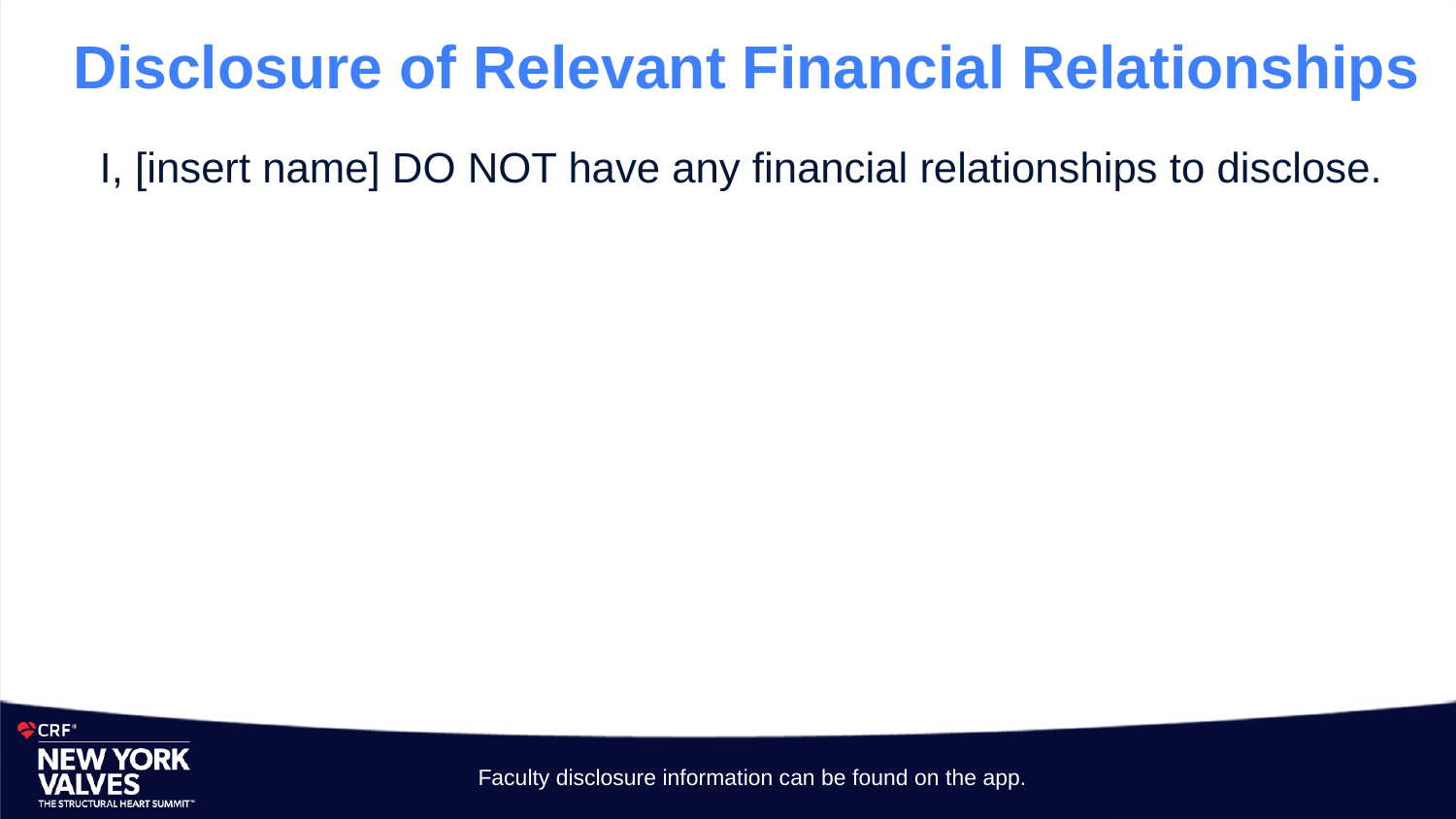

Disclosure of Relevant Financial Relationships
I, [insert name] DO NOT have any financial relationships to disclose.

Faculty disclosure information can be found on the app.